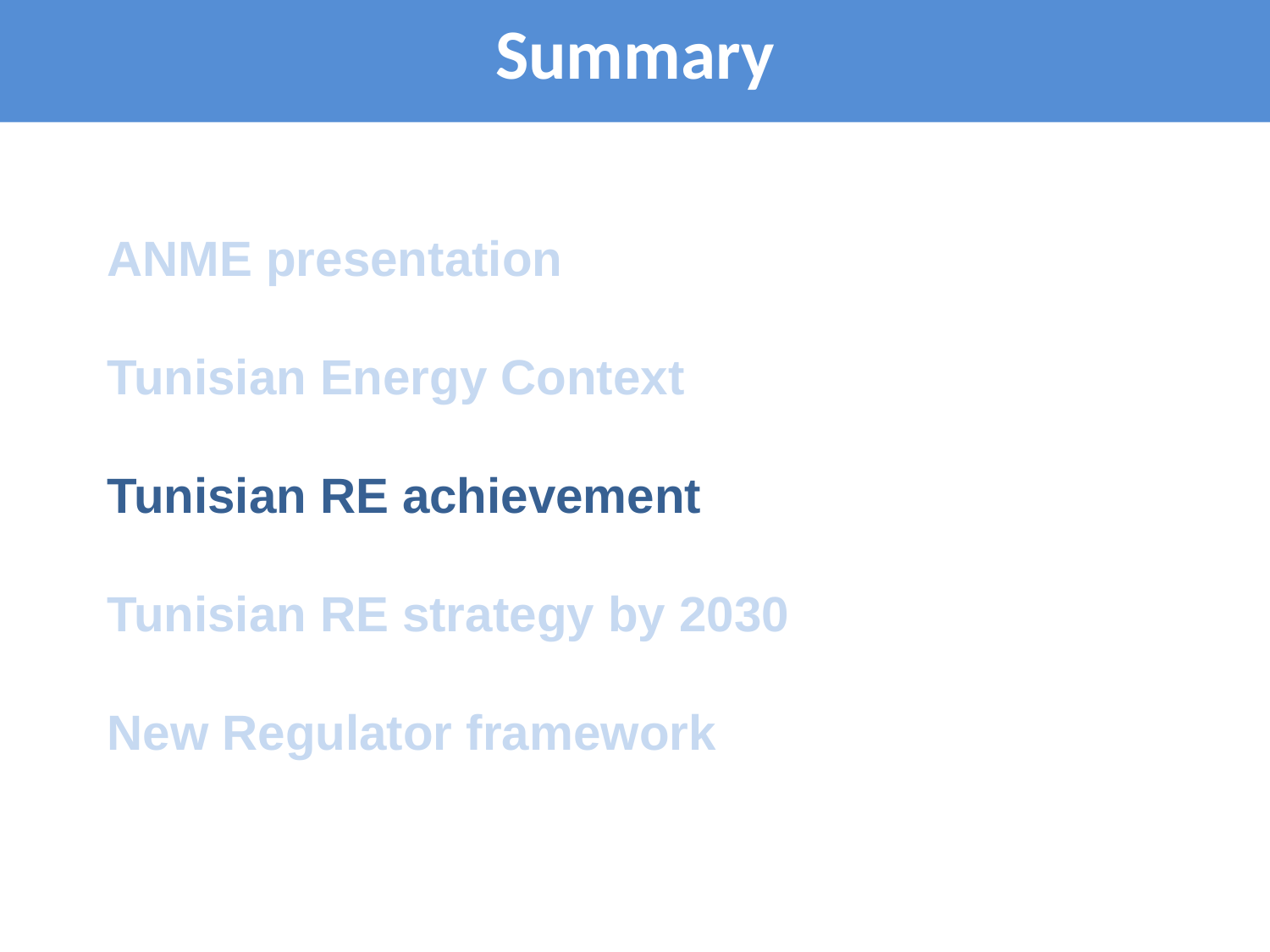

Summary
ANME presentation

Tunisian Energy Context

Tunisian RE achievement

Tunisian RE strategy by 2030

New Regulator framework